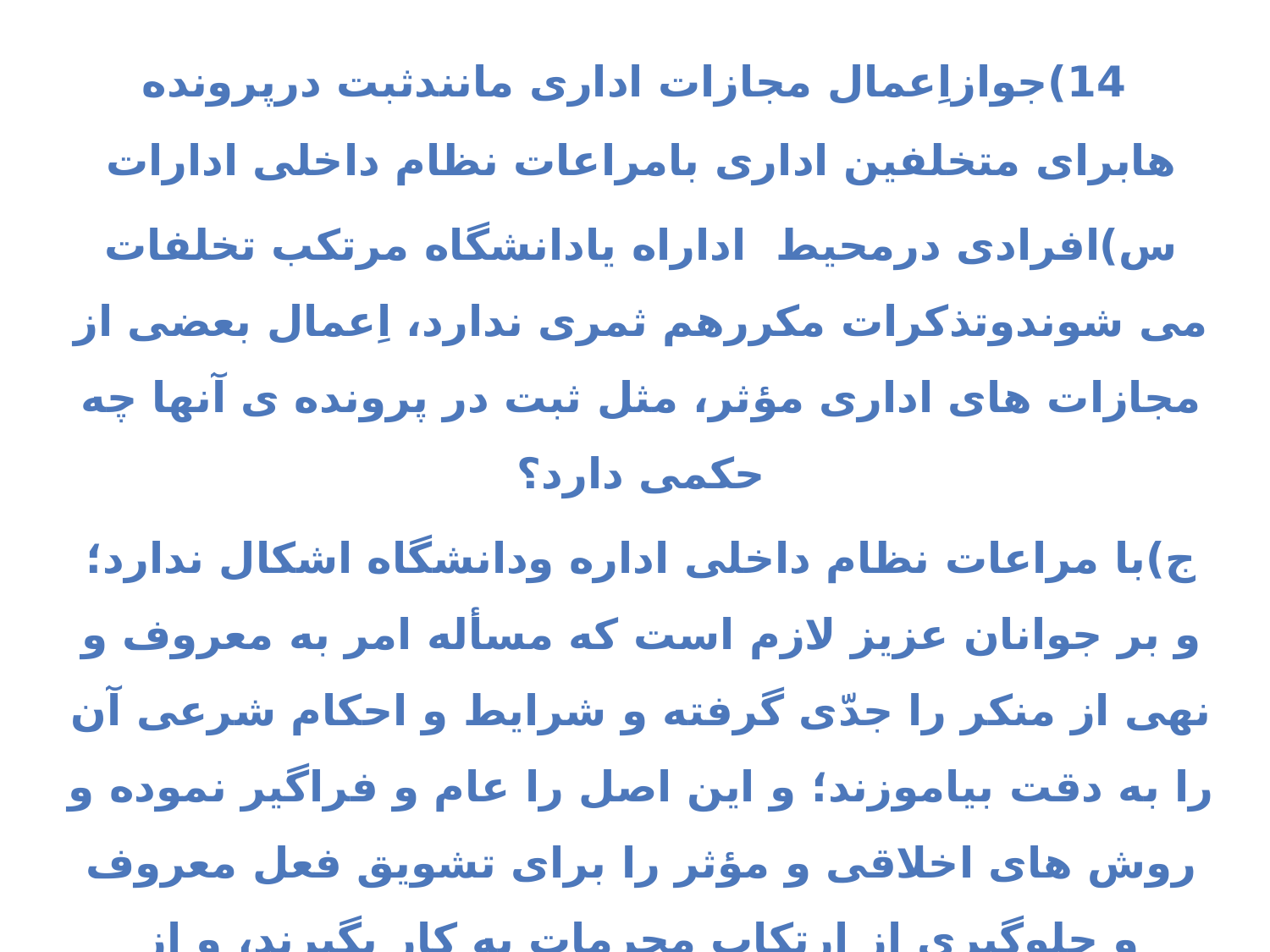

14)جوازاِعمال مجازات اداری مانندثبت درپرونده هابرای متخلفین اداری بامراعات نظام داخلی ادارات
س)افرادی درمحیط  اداراه یادانشگاه مرتکب تخلفات می شوندوتذکرات مکررهم ثمری ندارد، اِعمال بعضی از مجازات های اداری مؤثر، مثل ثبت در پرونده ی آنها چه حکمی دارد؟
ج)با مراعات نظام داخلی اداره ودانشگاه اشکال ندارد؛ و بر جوانان عزیز لازم است که مسأله امر به معروف و نهی از منکر را جدّی گرفته و شرایط و احکام شرعی آن را به دقت بیاموزند؛ و این اصل را عام و فراگیر نموده و روش های اخلاقی و مؤثر را برای تشویق فعل معروف و جلوگیری از ارتکاب محرمات به کار بگیرند، و از استفاده از آن برای اغراض شخصی خودداری نمایند؛ و بدانند که این راه، بهترین و مؤثرترین روش برای ترویج کار خیر و جلوگیری از شرّ است.